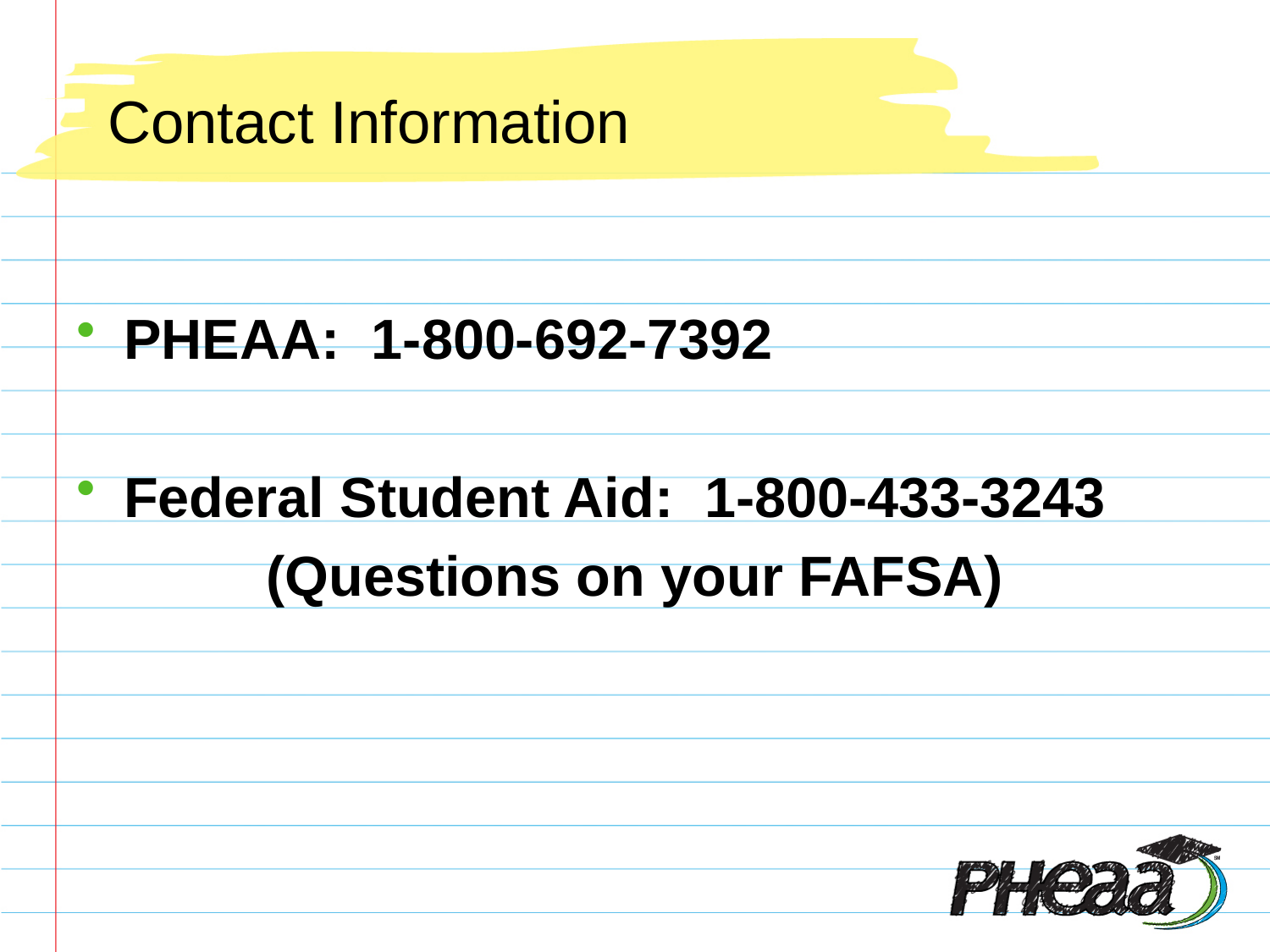

# Contact Information
PHEAA:  1-800-692-7392

Federal Student Aid:  1-800-433-3243
(Questions on your FAFSA)